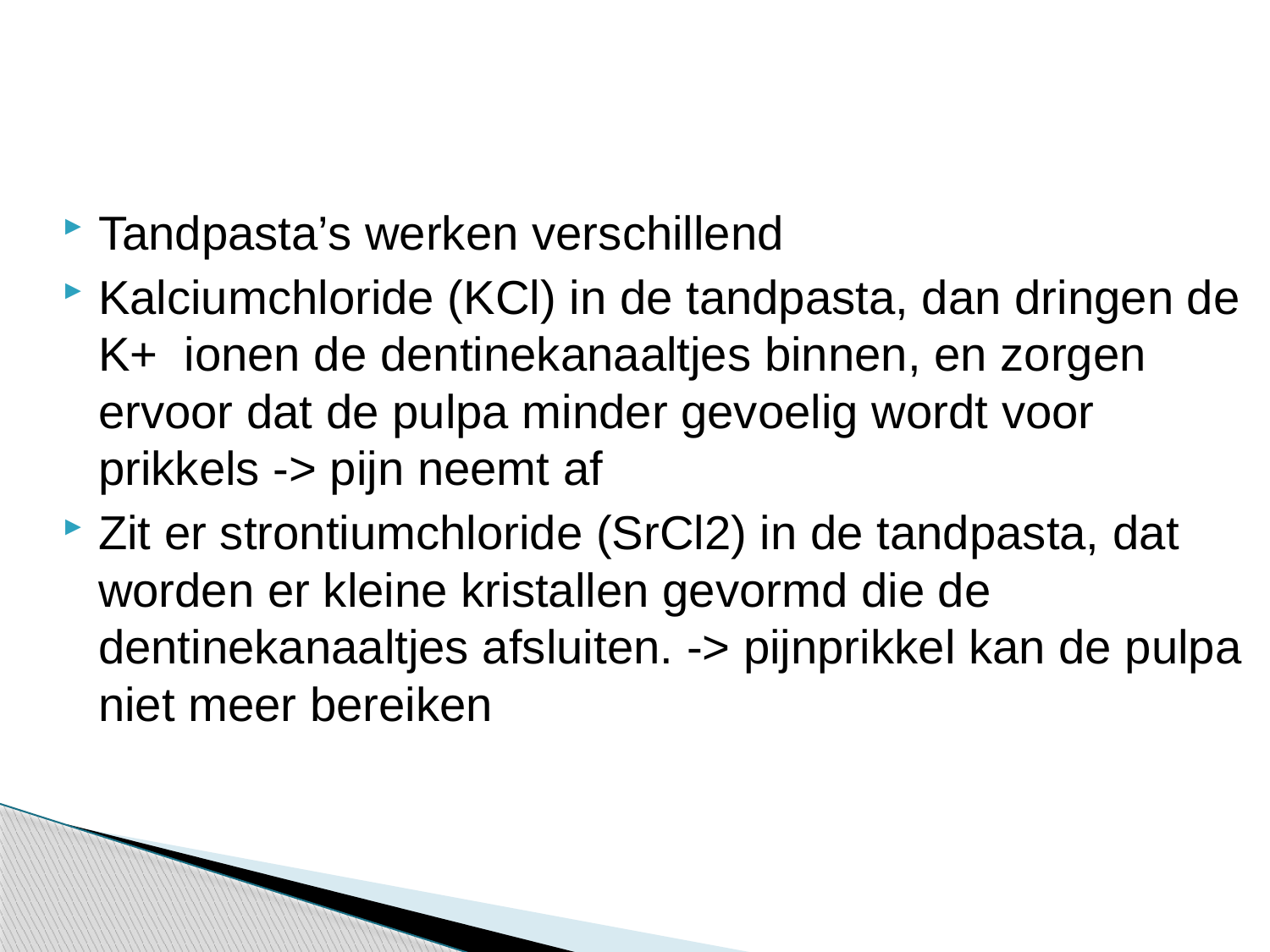

Tandpasta’s werken verschillend
Kalciumchloride (KCl) in de tandpasta, dan dringen de K+  ionen de dentinekanaaltjes binnen, en zorgen ervoor dat de pulpa minder gevoelig wordt voor prikkels -> pijn neemt af
Zit er strontiumchloride (SrCl2) in de tandpasta, dat worden er kleine kristallen gevormd die de dentinekanaaltjes afsluiten. -> pijnprikkel kan de pulpa niet meer bereiken